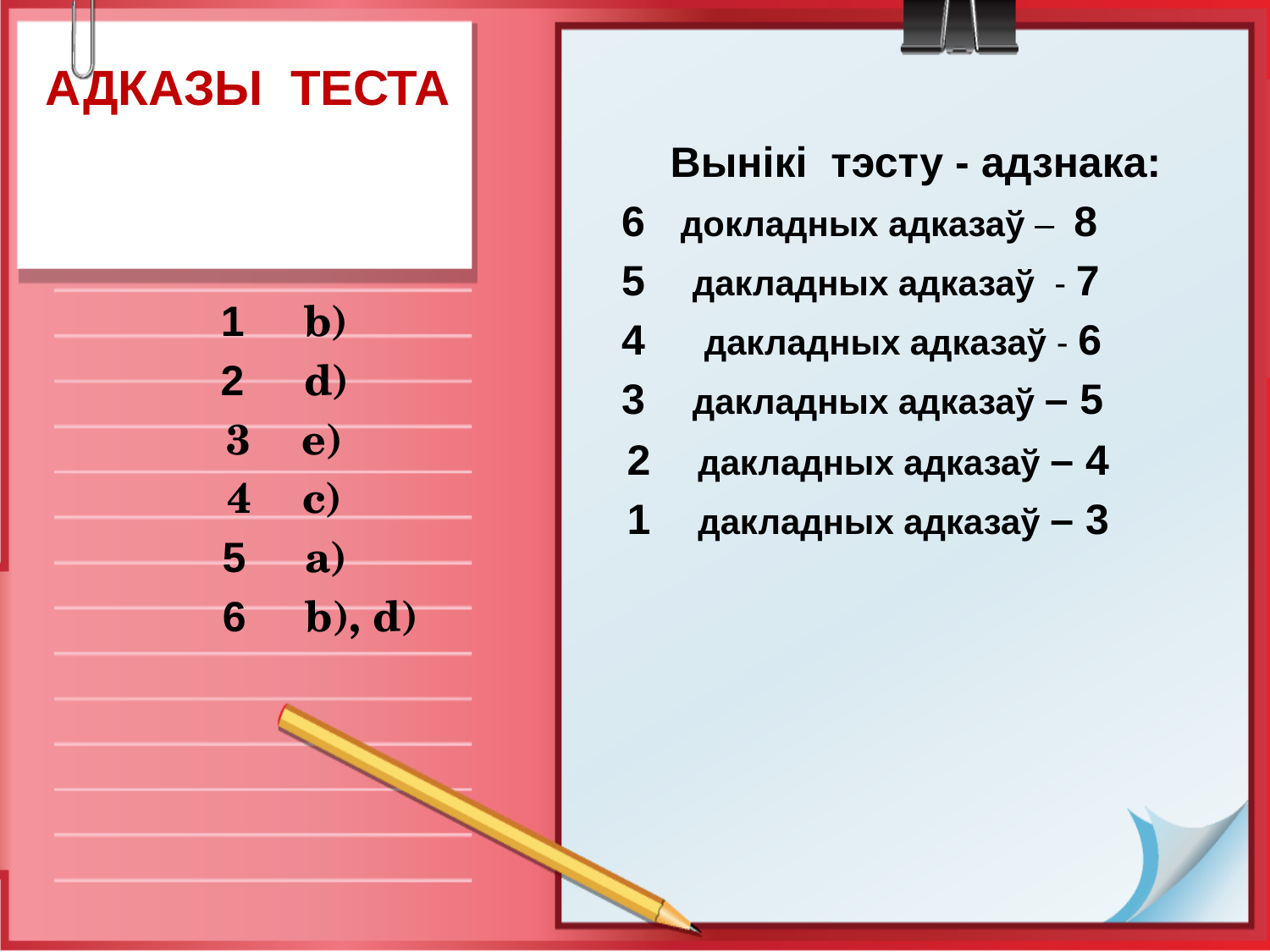

# АДКАЗЫ  ТЕСТА
   Вынікі  тэсту - адзнака:
  6   докладных адказаў –  8
  5    дакладных адказаў  - 7
  4     дакладных адказаў - 6
  3    дакладных адказаў – 5

1     b)
2     d)
 e)
 c)
5     a)
      6     b), d)

2    дакладных адказаў – 4
1    дакладных адказаў – 3